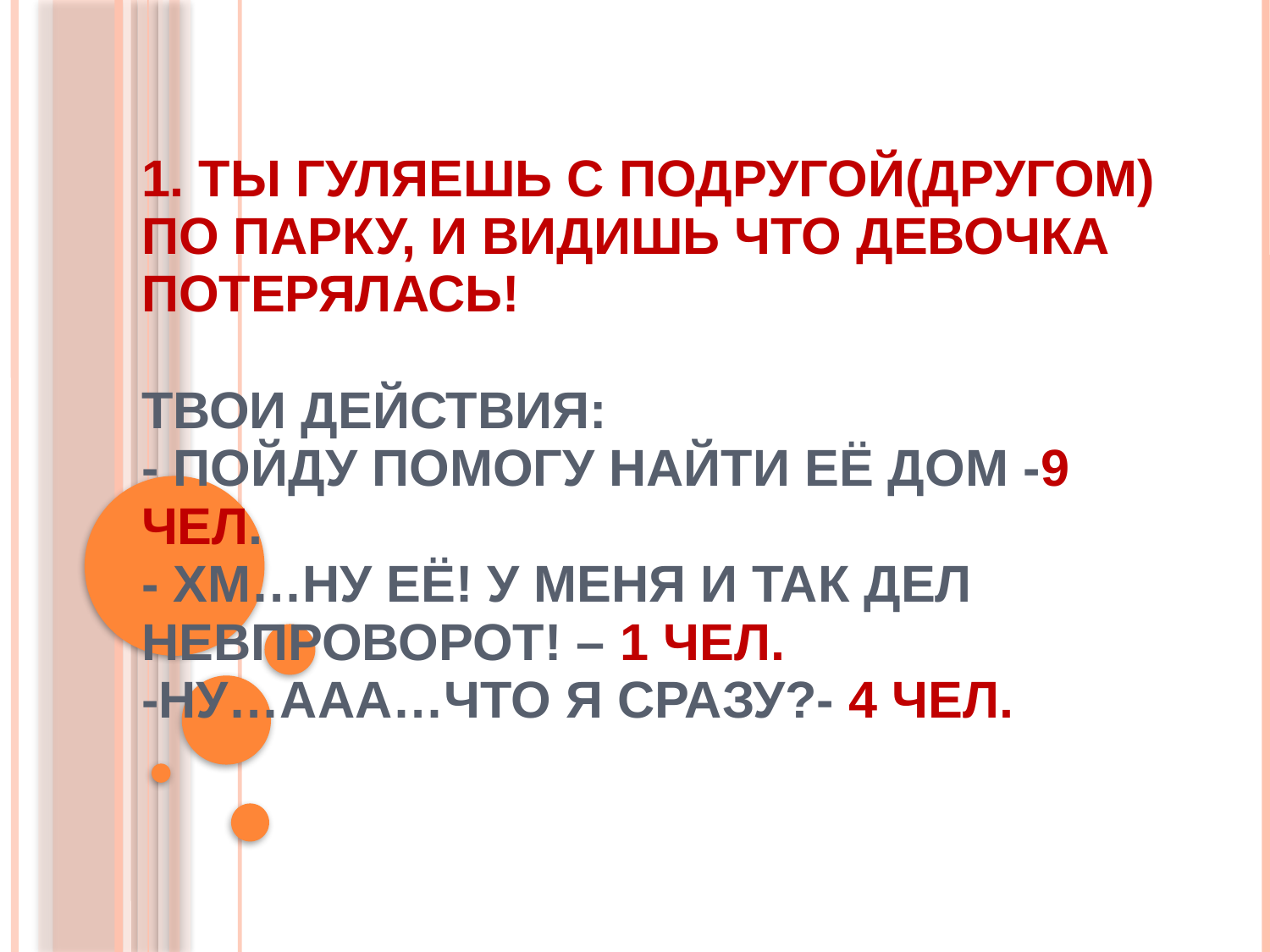

# 1. Ты гуляешь с подругой(другом) по парку, и видишь что девочка потерялась! Твои действия: - Пойду помогу найти её дом -9 чел. - Хм…Ну её! У меня и так дел невпроворот! – 1 чел. -Ну…Ааа…Что я сразу?- 4 чел.